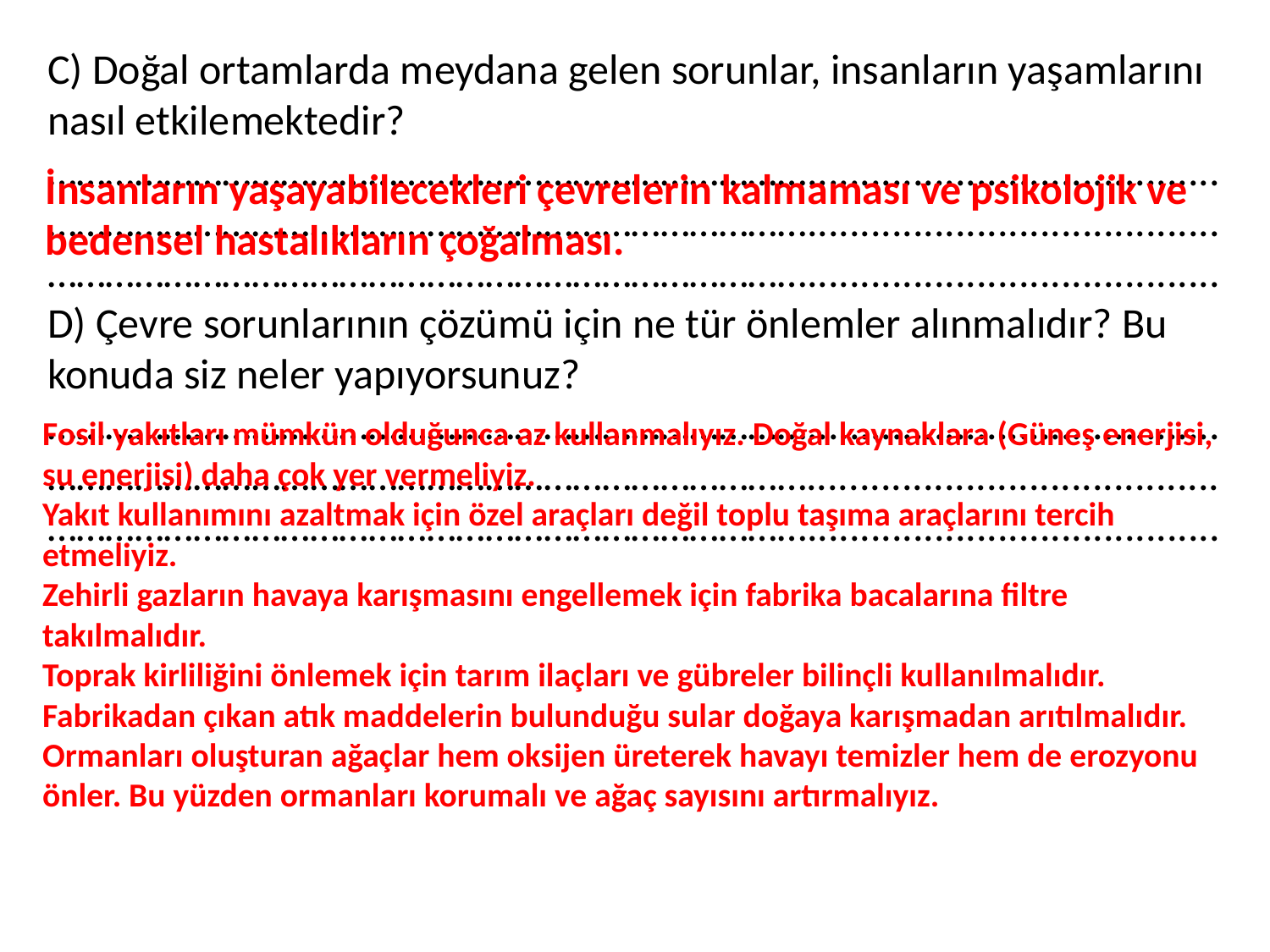

C) Doğal ortamlarda meydana gelen sorunlar, insanların yaşamlarını nasıl etkilemektedir?
…………………………………………………………………….......................................
…………………………………………………………………….......................................
…………………………………………………………………….......................................
D) Çevre sorunlarının çözümü için ne tür önlemler alınmalıdır? Bu konuda siz neler yapıyorsunuz?
…………………………………………………………………….......................................…………………………………………………………………….......................................
…………………………………………………………………….......................................
İnsanların yaşayabilecekleri çevrelerin kalmaması ve psikolojik ve bedensel hastalıkların çoğalması.
Fosil yakıtları mümkün olduğunca az kullanmalıyız. Doğal kaynaklara (Güneş enerjisi, su enerjisi) daha çok yer vermeliyiz.
Yakıt kullanımını azaltmak için özel araçları değil toplu taşıma araçlarını tercih etmeliyiz.
Zehirli gazların havaya karışmasını engellemek için fabrika bacalarına filtre takılmalıdır.
Toprak kirliliğini önlemek için tarım ilaçları ve gübreler bilinçli kullanılmalıdır.
Fabrikadan çıkan atık maddelerin bulunduğu sular doğaya karışmadan arıtılmalıdır.
Ormanları oluşturan ağaçlar hem oksijen üreterek havayı temizler hem de erozyonu önler. Bu yüzden ormanları korumalı ve ağaç sayısını artırmalıyız.